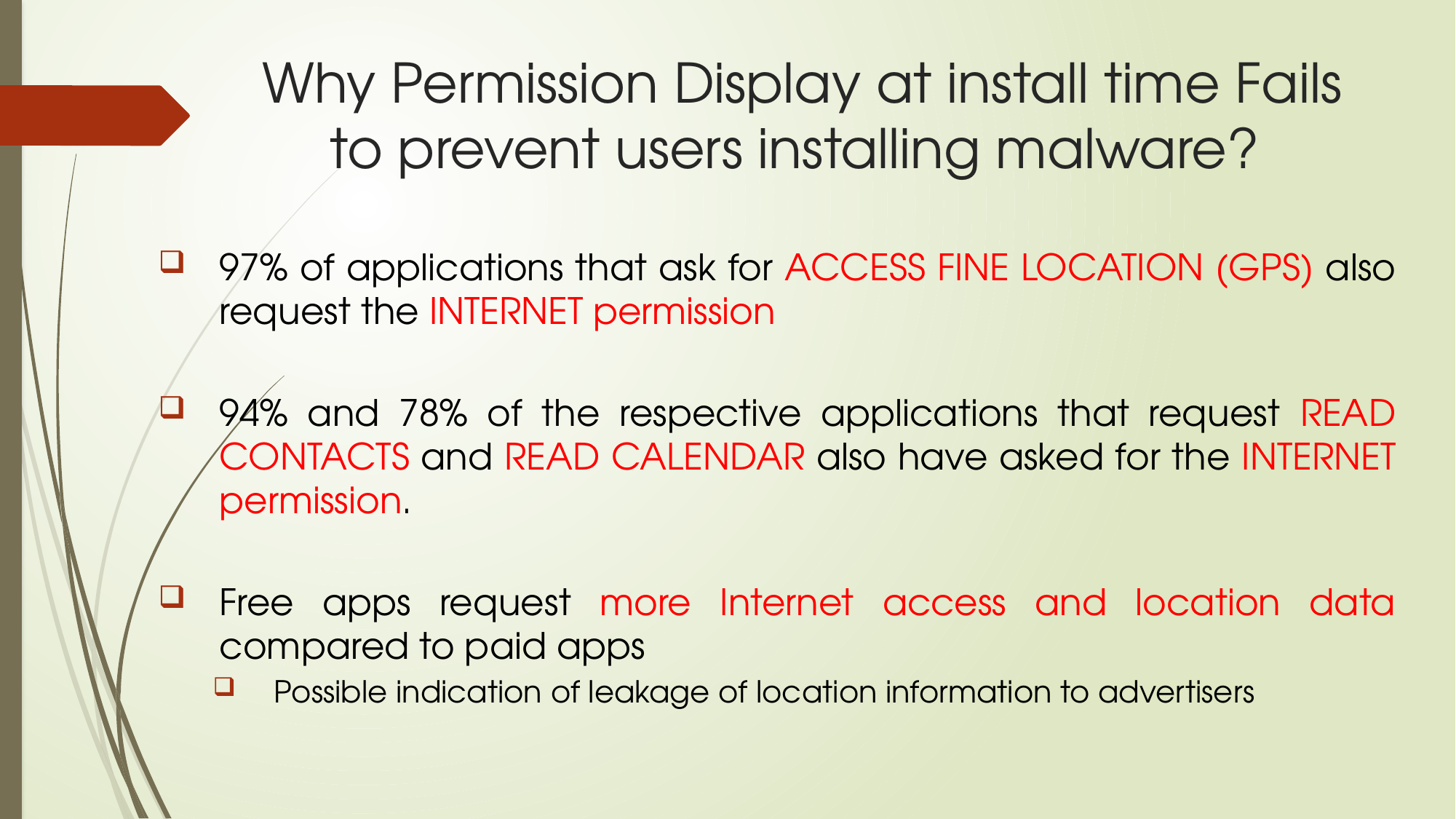

# Why Permission Display at install time Fails to prevent users installing malware?

97% of applications that ask for ACCESS FINE LOCATION (GPS) also request the INTERNET permission

94% and 78% of the respective applications that request READ CONTACTS and READ CALENDAR also have asked for the INTERNET permission.

Free apps request more Internet access and location data compared to paid apps
Possible indication of leakage of location information to advertisers